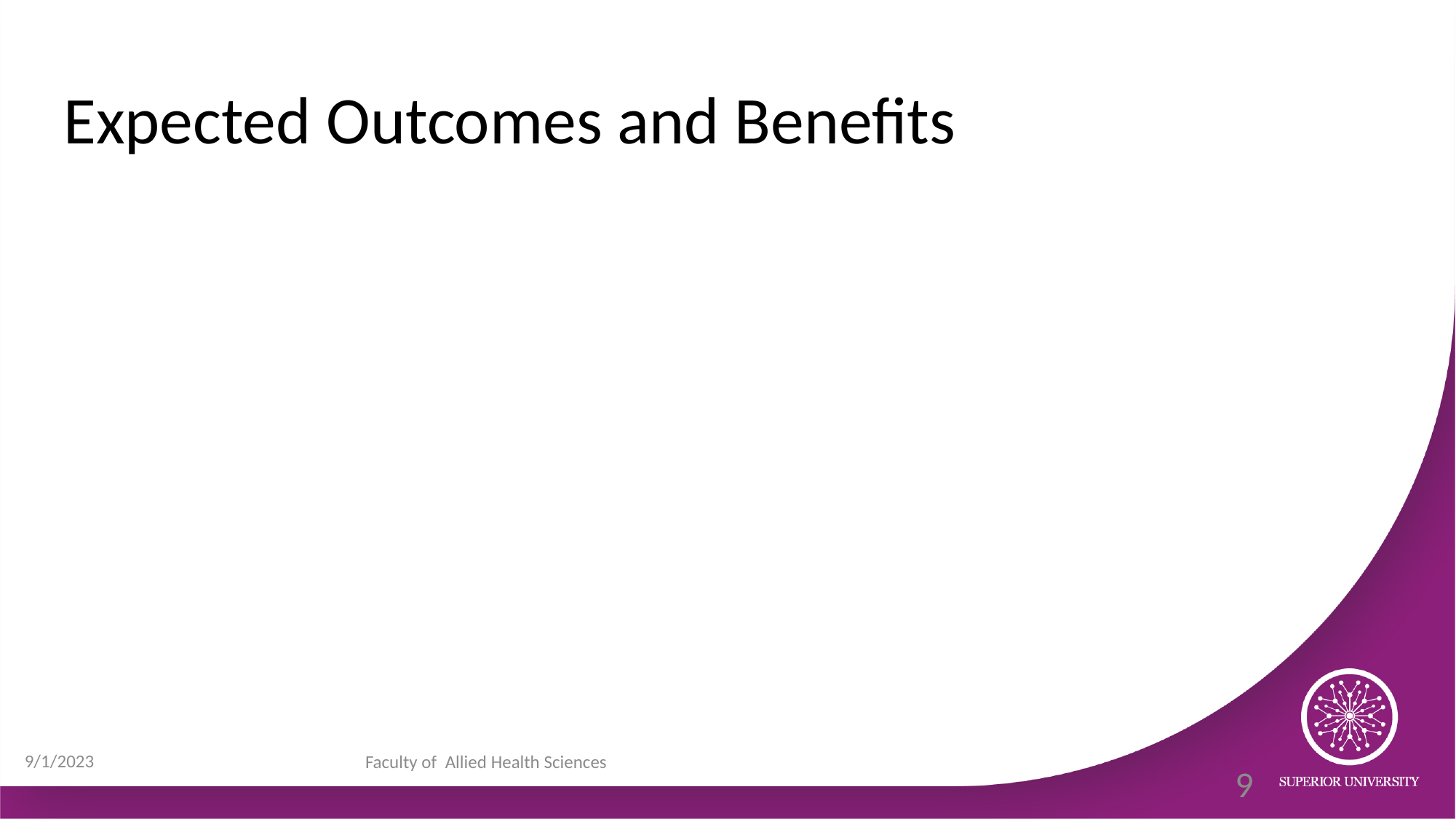

# Expected Outcomes and Benefits
9/1/2023
Faculty of  Allied Health Sciences
9